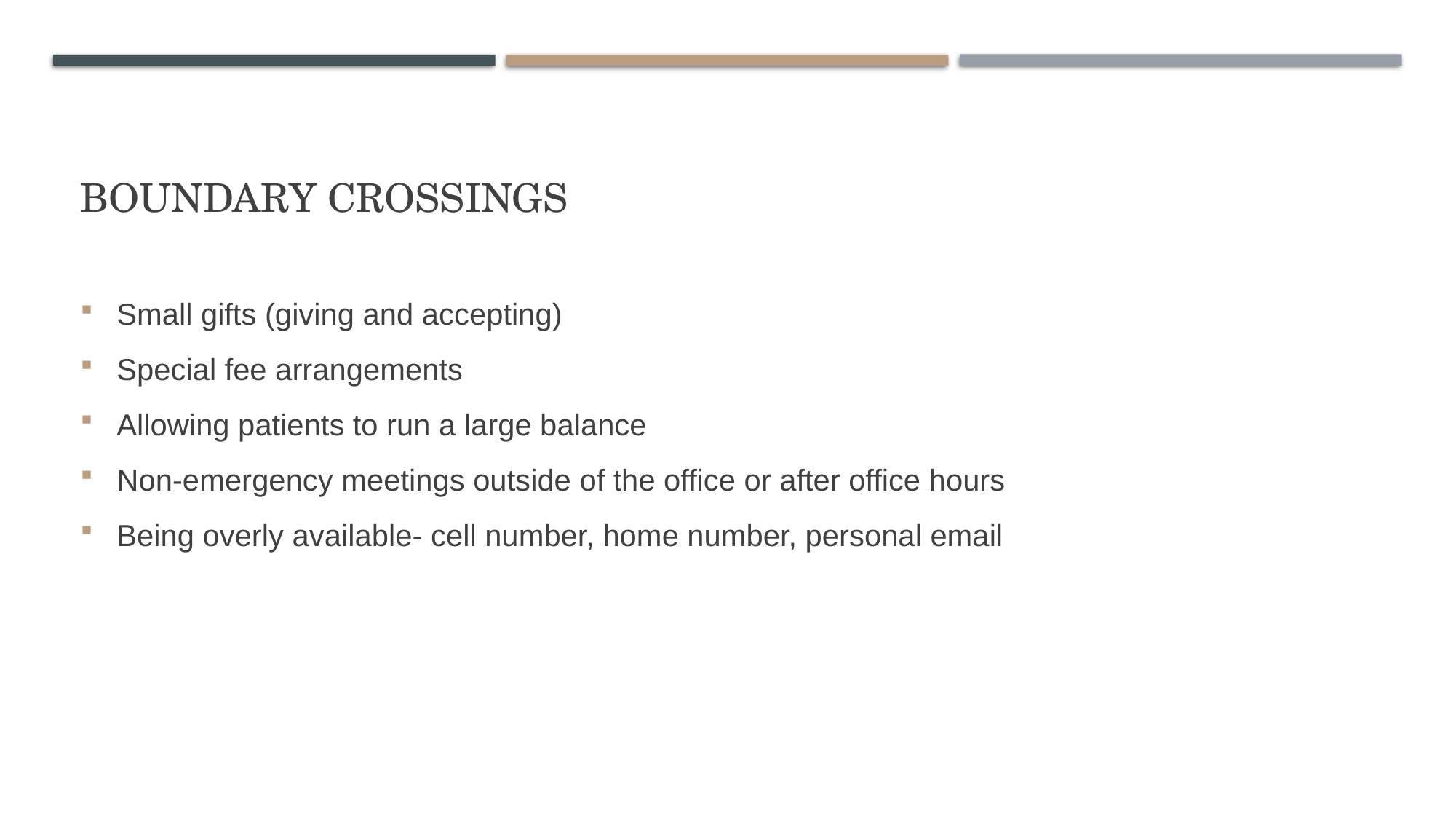

# Boundary crossings
Small gifts (giving and accepting)
Special fee arrangements
Allowing patients to run a large balance
Non-emergency meetings outside of the office or after office hours
Being overly available- cell number, home number, personal email